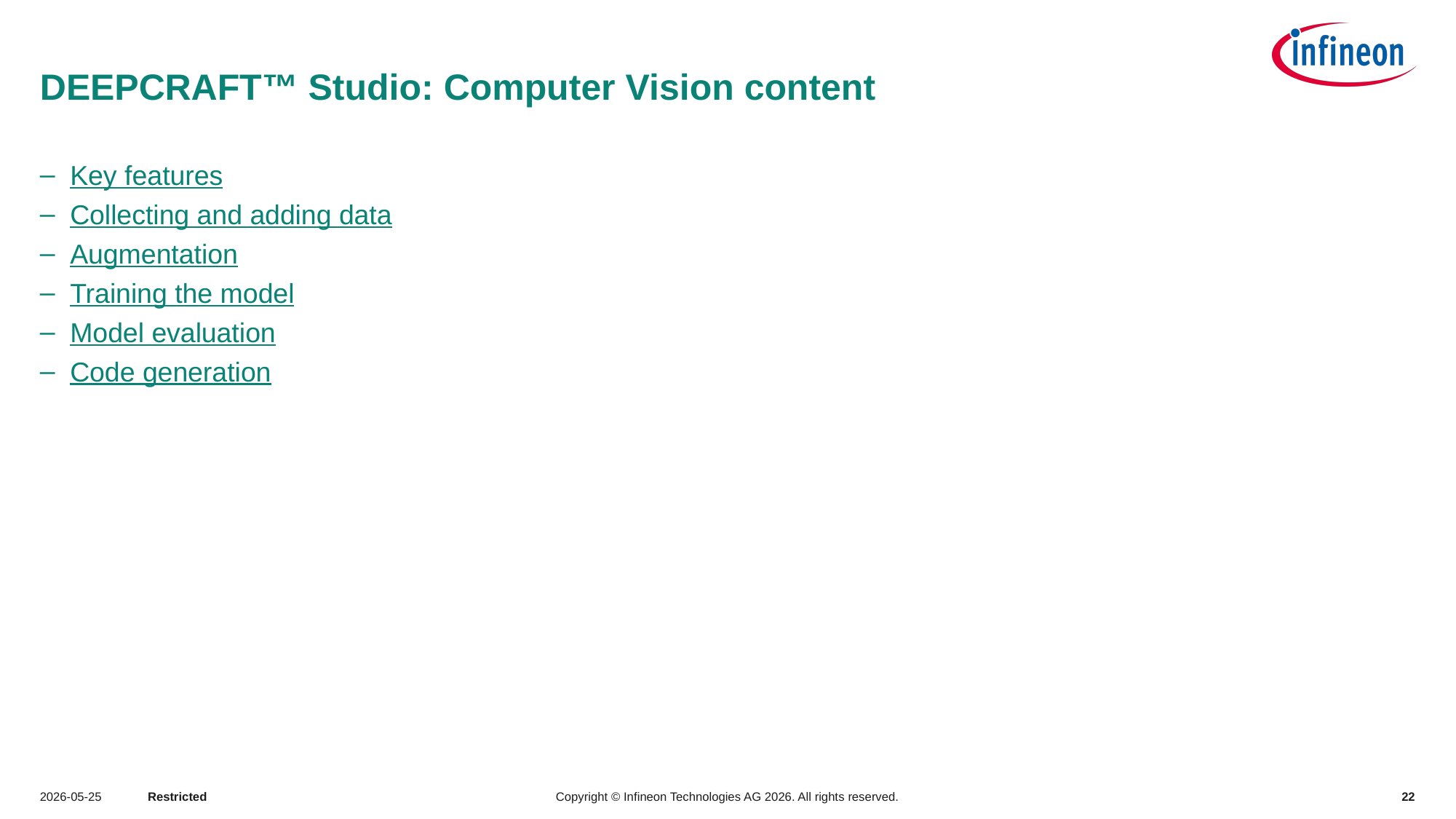

# DEEPCRAFT™ Studio: Computer Vision content
Key features
Collecting and adding data
Augmentation
Training the model
Model evaluation
Code generation